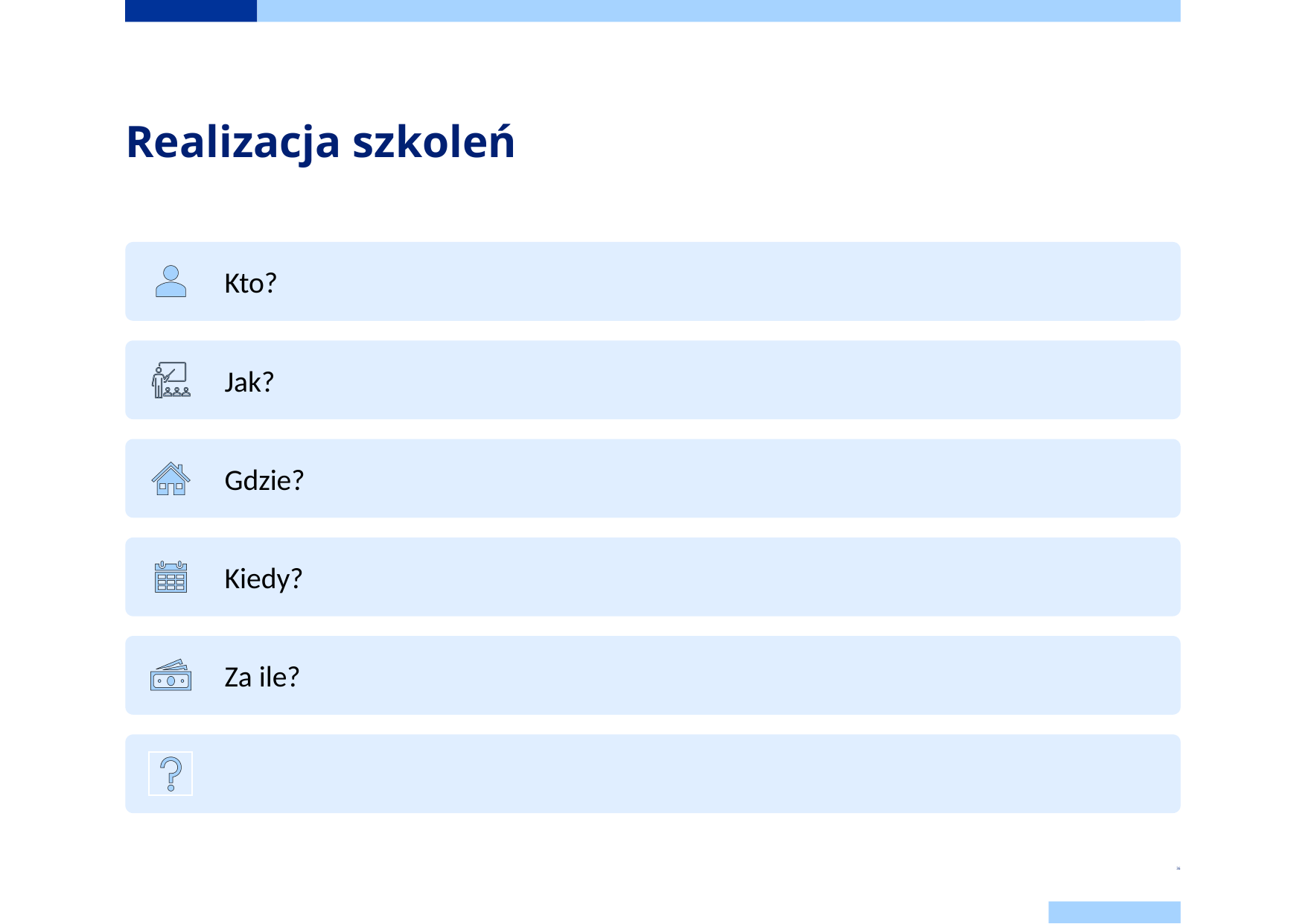

# Realizacja szkoleń
Kto?
Jak?
Gdzie?
Kiedy?
Za ile?

36